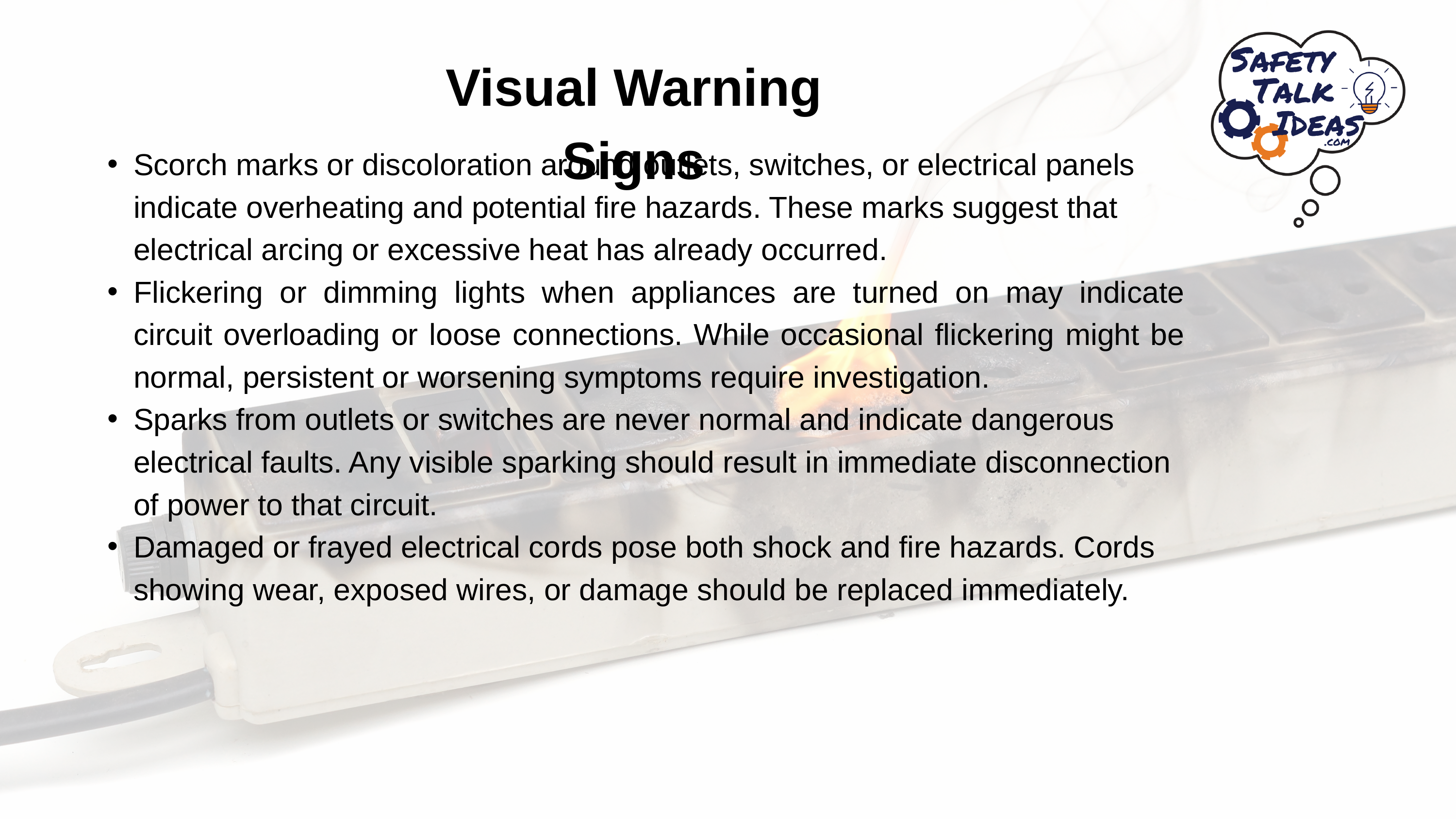

Visual Warning Signs
Scorch marks or discoloration around outlets, switches, or electrical panels indicate overheating and potential fire hazards. These marks suggest that electrical arcing or excessive heat has already occurred.
Flickering or dimming lights when appliances are turned on may indicate circuit overloading or loose connections. While occasional flickering might be normal, persistent or worsening symptoms require investigation.
Sparks from outlets or switches are never normal and indicate dangerous electrical faults. Any visible sparking should result in immediate disconnection of power to that circuit.
Damaged or frayed electrical cords pose both shock and fire hazards. Cords showing wear, exposed wires, or damage should be replaced immediately.